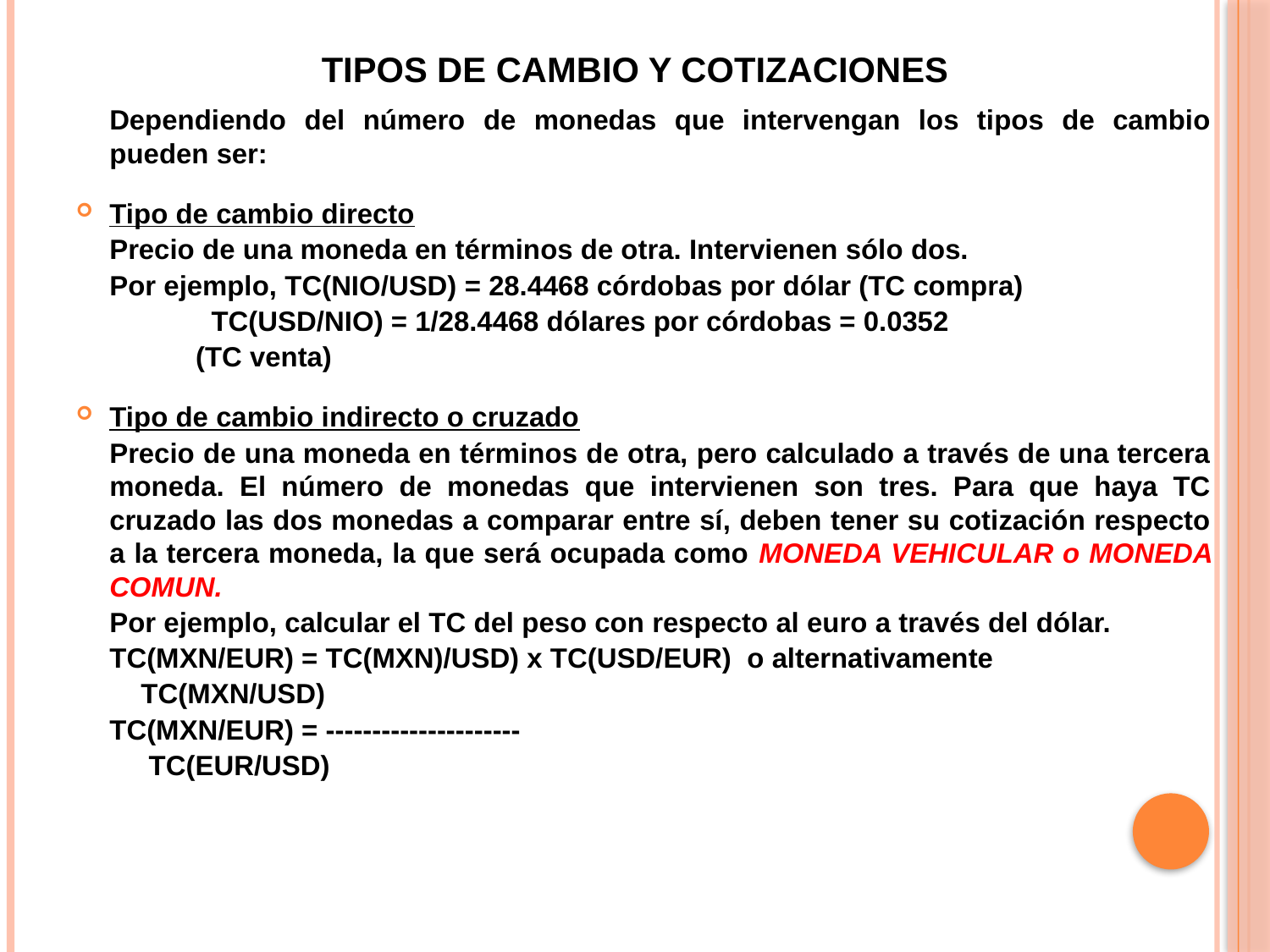

# Tipos de cambio y cotizaciones
	Dependiendo del número de monedas que intervengan los tipos de cambio pueden ser:

Tipo de cambio directo
	Precio de una moneda en términos de otra. Intervienen sólo dos.
	Por ejemplo, TC(NIO/USD) = 28.4468 córdobas por dólar (TC compra)
		             TC(USD/NIO) = 1/28.4468 dólares por córdobas = 0.0352
				           (TC venta)

Tipo de cambio indirecto o cruzado
	Precio de una moneda en términos de otra, pero calculado a través de una tercera moneda. El número de monedas que intervienen son tres. Para que haya TC cruzado las dos monedas a comparar entre sí, deben tener su cotización respecto a la tercera moneda, la que será ocupada como MONEDA VEHICULAR o MONEDA COMUN.
	Por ejemplo, calcular el TC del peso con respecto al euro a través del dólar.
	TC(MXN/EUR) = TC(MXN)/USD) x TC(USD/EUR)  o alternativamente
			    TC(MXN/USD)
	TC(MXN/EUR) = ---------------------
			     TC(EUR/USD)